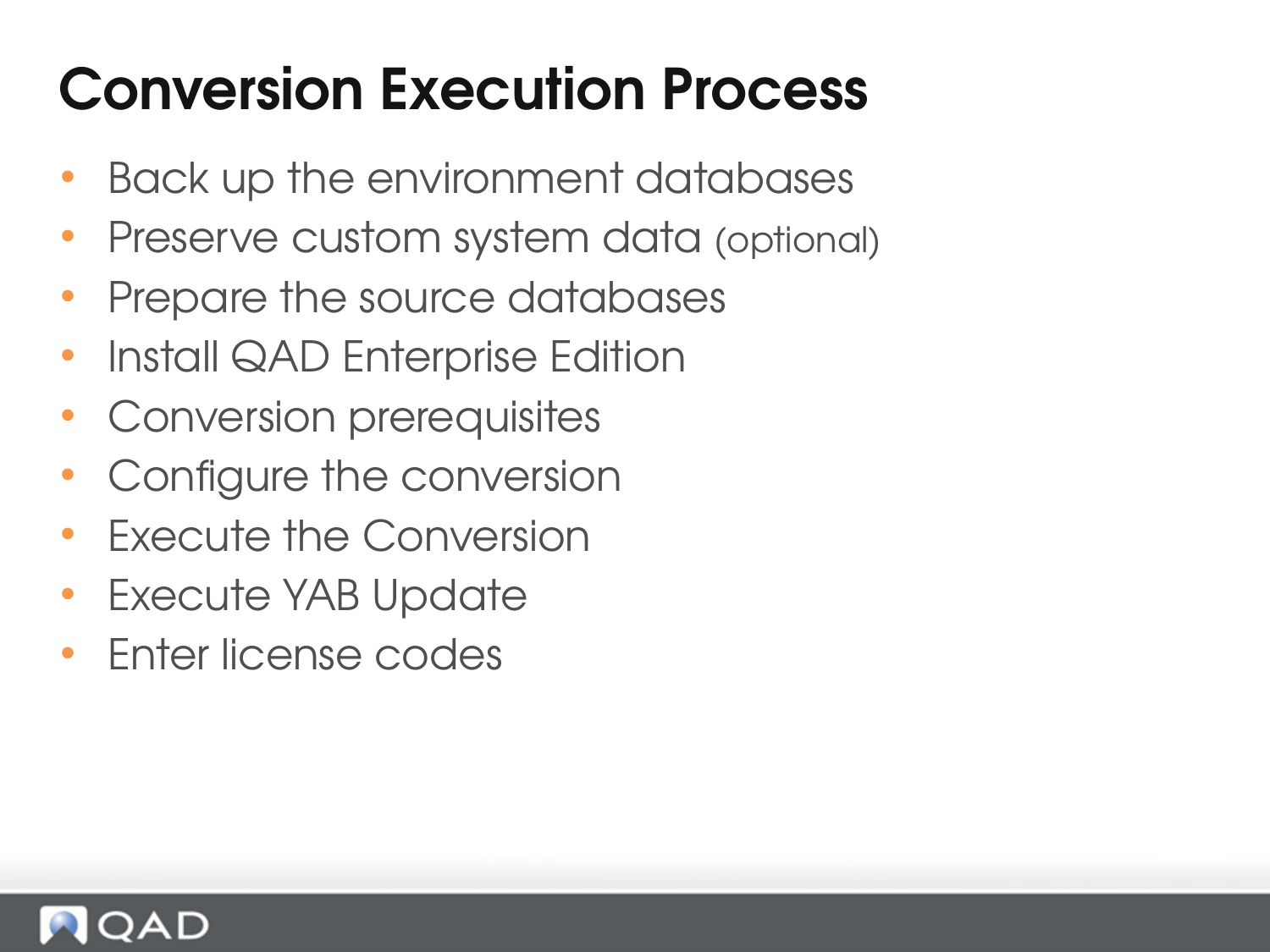

Conversion Execution Process
Back up the environment databases
Preserve custom system data (optional)
Prepare the source databases
Install QAD Enterprise Edition
Conversion prerequisites
Configure the conversion
Execute the Conversion
Execute YAB Update
Enter license codes